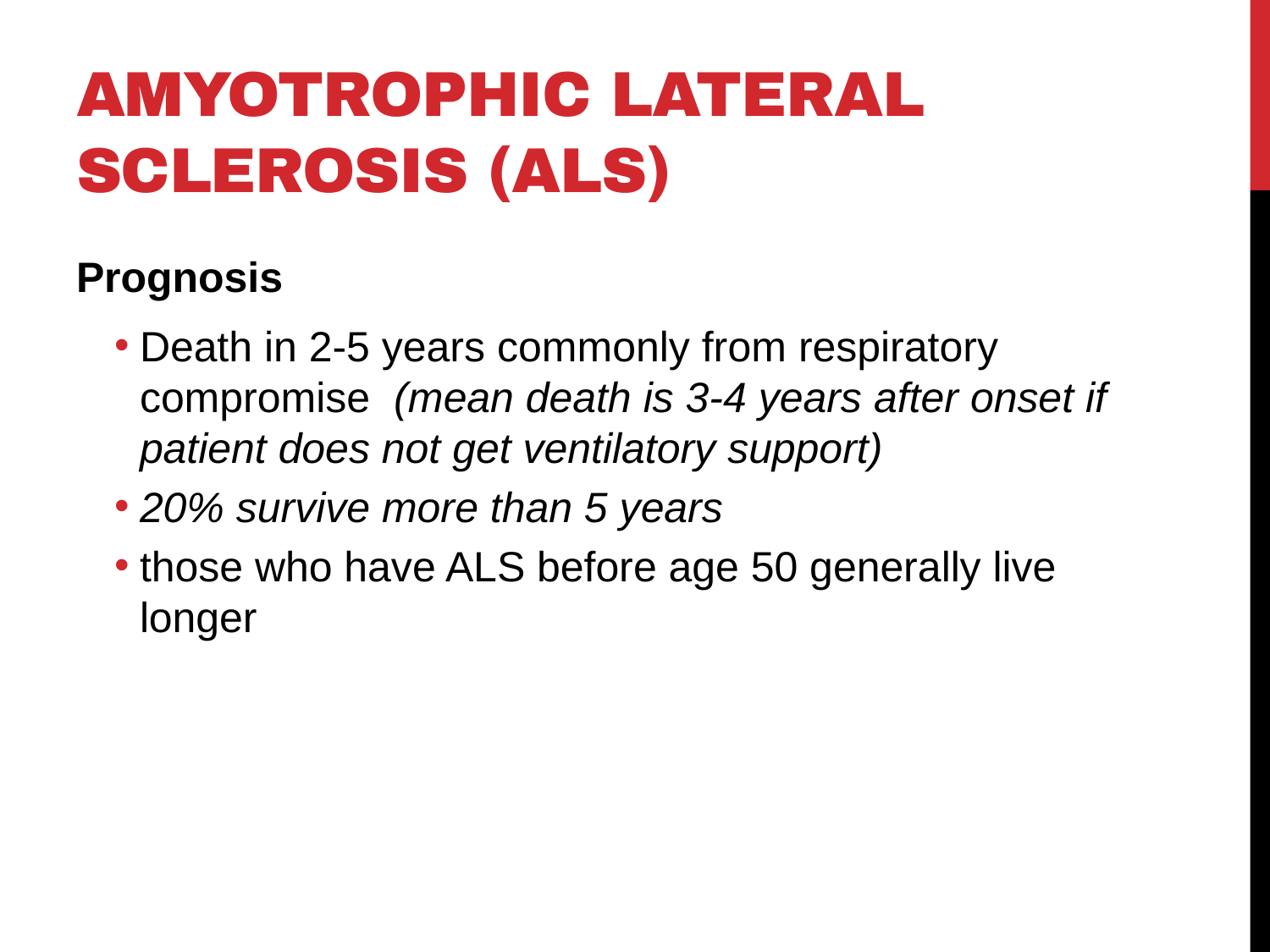

# Amyotrophic Lateral Sclerosis (ALS)
Prognosis
Death in 2-5 years commonly from respiratory compromise  (mean death is 3-4 years after onset if patient does not get ventilatory support)
20% survive more than 5 years
those who have ALS before age 50 generally live longer